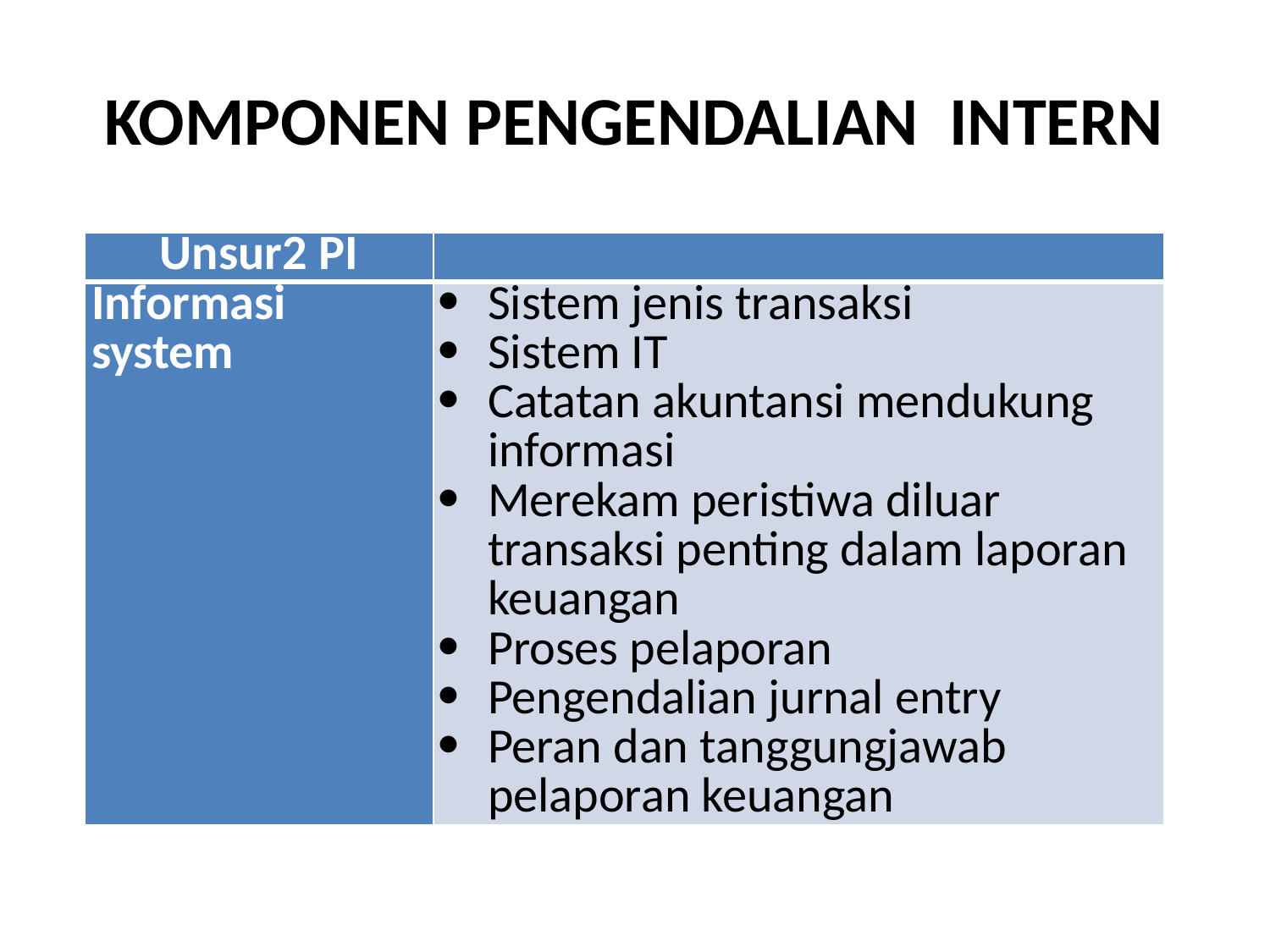

# KOMPONEN PENGENDALIAN  INTERN
| Unsur2 PI |  |
| --- | --- |
| Informasi system | Sistem jenis transaksi Sistem IT Catatan akuntansi mendukung informasi Merekam peristiwa diluar transaksi penting dalam laporan keuangan Proses pelaporan Pengendalian jurnal entry Peran dan tanggungjawab pelaporan keuangan |